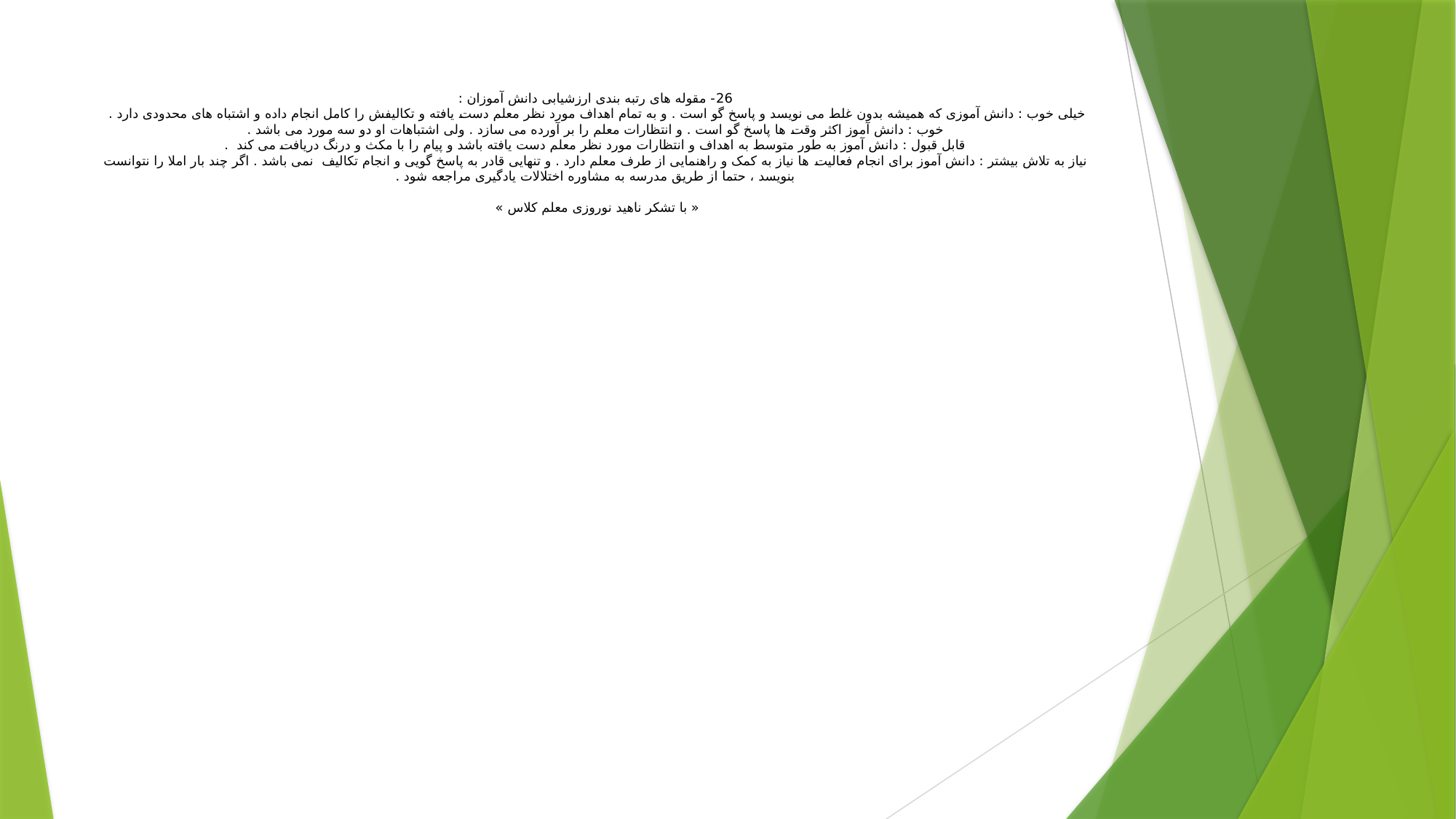

# 26- مقوله های رتبه بندی ارزشیابی دانش آموزان : خیلی خوب : دانش آموزی که همیشه بدون غلط می نویسد و پاسخ گو است . و به تمام اهداف مورد نظر معلم دست یافته و تکالیفش را کامل انجام داده و اشتباه های محدودی دارد . خوب : دانش آموز اکثر وقت ها پاسخ گو است . و انتظارات معلم را بر آورده می سازد . ولی اشتباهات او دو سه مورد می باشد . قابل قبول : دانش آموز به طور متوسط به اهداف و انتظارات مورد نظر معلم دست یافته باشد و پیام را با مکث و درنگ دریافت می کند  . نیاز به تلاش بیشتر : دانش آموز برای انجام فعالیت ها نیاز به کمک و راهنمایی از طرف معلم دارد . و تنهایی قادر به پاسخ گویی و انجام تکالیف  نمی باشد . اگر چند بار املا را نتوانست بنویسد ، حتما از طریق مدرسه به مشاوره اختلالات یادگیری مراجعه شود . « با تشکر ناهید نوروزی معلم کلاس »